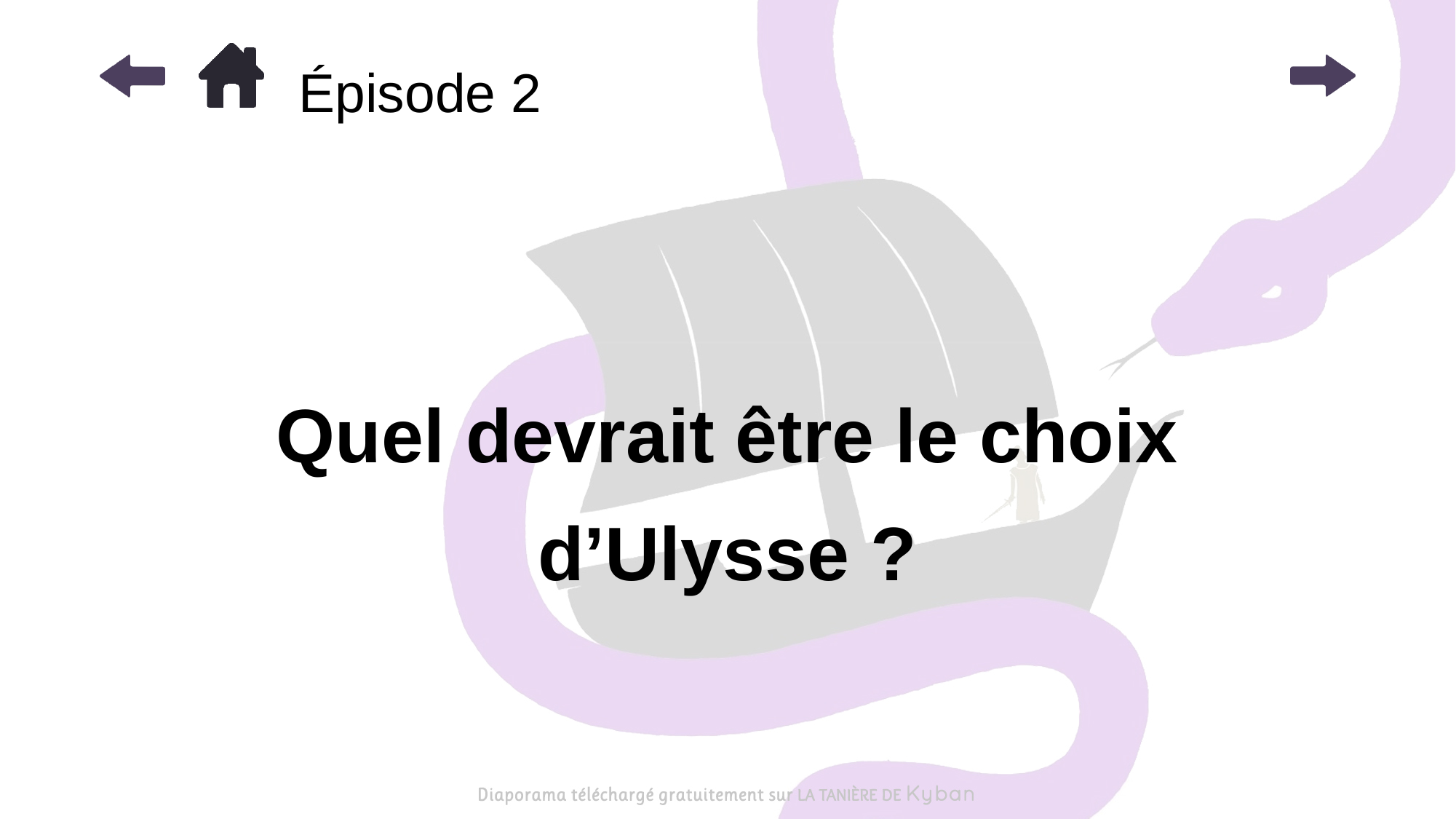

# Épisode 2
Quel devrait être le choix d’Ulysse ?